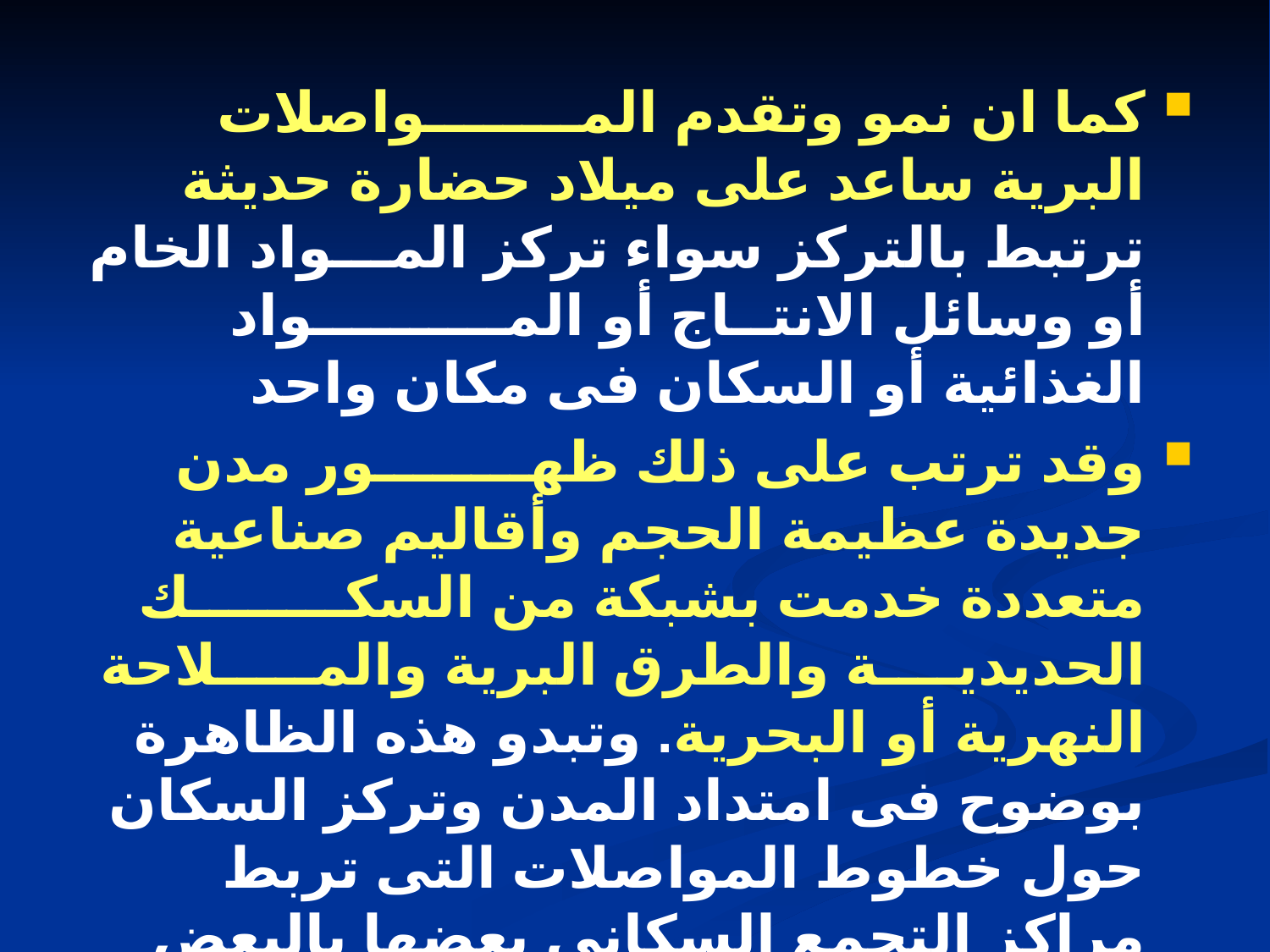

كما ان نمو وتقدم المــــــــواصلات البرية ساعد على ميلاد حضارة حديثة ترتبط بالتركز سواء تركز المـــواد الخام أو وسائل الانتــاج أو المــــــــــواد الغذائية أو السكان فى مكان واحد
وقد ترتب على ذلك ظهــــــــور مدن جديدة عظيمة الحجم وأقاليم صناعية متعددة خدمت بشبكة من السكــــــــك الحديديــــة والطرق البرية والمـــــلاحة النهرية أو البحرية. وتبدو هذه الظاهرة  بوضوح فى امتداد المدن وتركز السكان حول خطوط المواصلات التى تربط مراكز التجمع السكانى بعضها بالبعض الأخر .